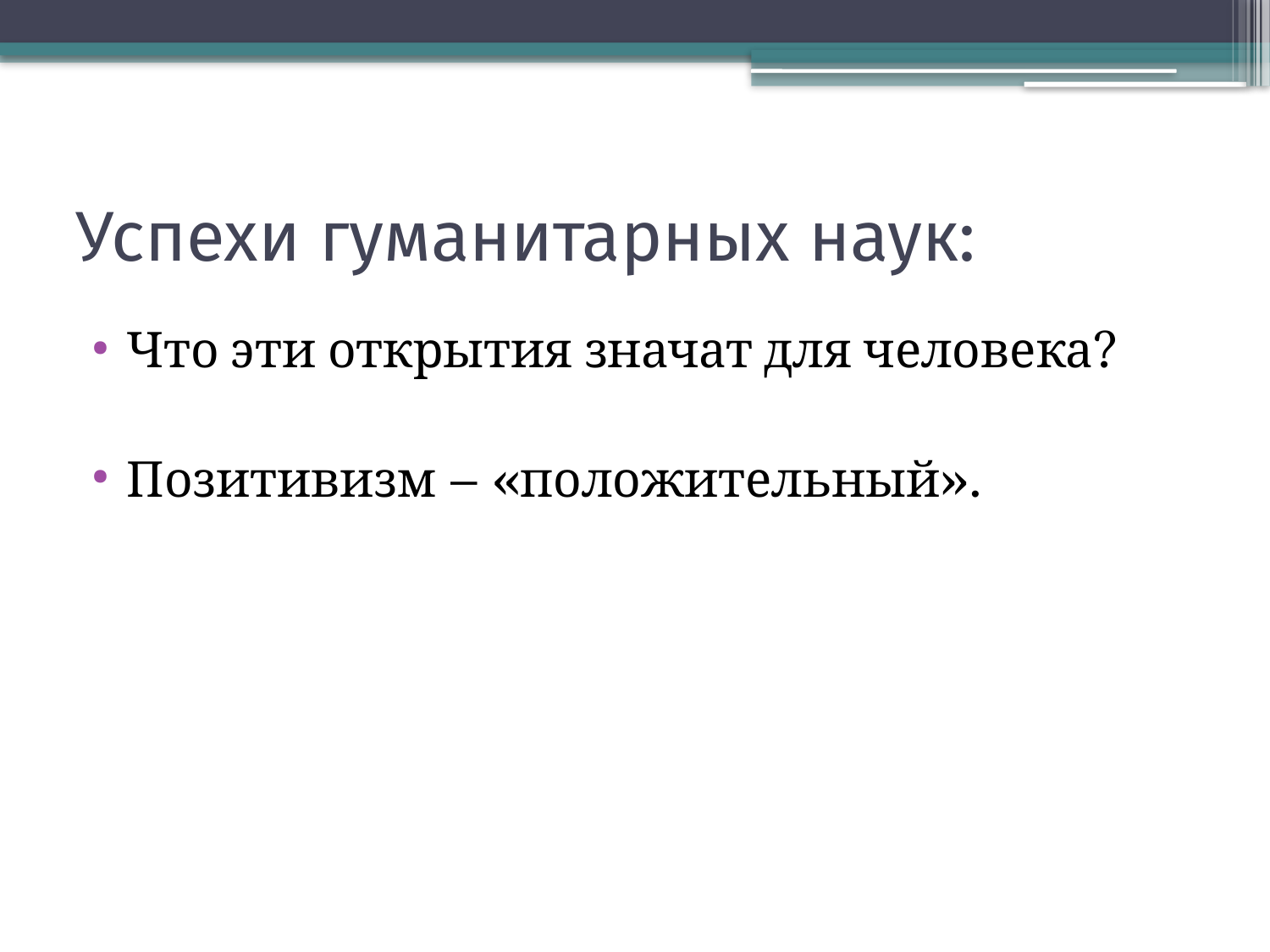

# Успехи гуманитарных наук:
Что эти открытия значат для человека?

Позитивизм – «положительный».